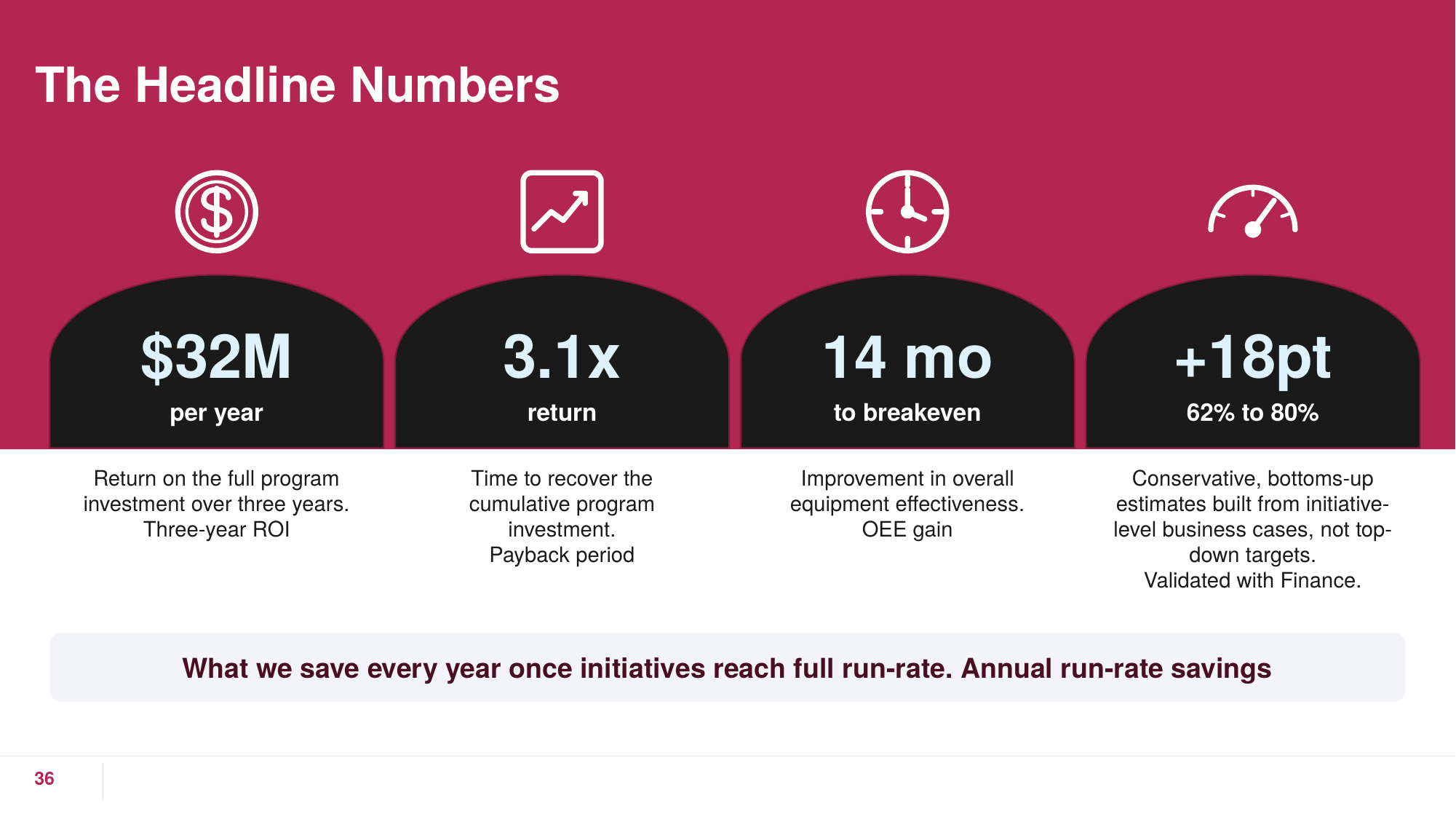

# The Headline Numbers

$32M
3.1x
14 mo
+18pt
per year
return
to breakeven
62% to 80%
Return on the full program investment over three years.
Three-year ROI
Time to recover the cumulative program investment.
Payback period
Improvement in overall equipment effectiveness.
OEE gain
Conservative, bottoms-up estimates built from initiative-level business cases, not top-down targets.
Validated with Finance.
What we save every year once initiatives reach full run-rate. Annual run-rate savings
36